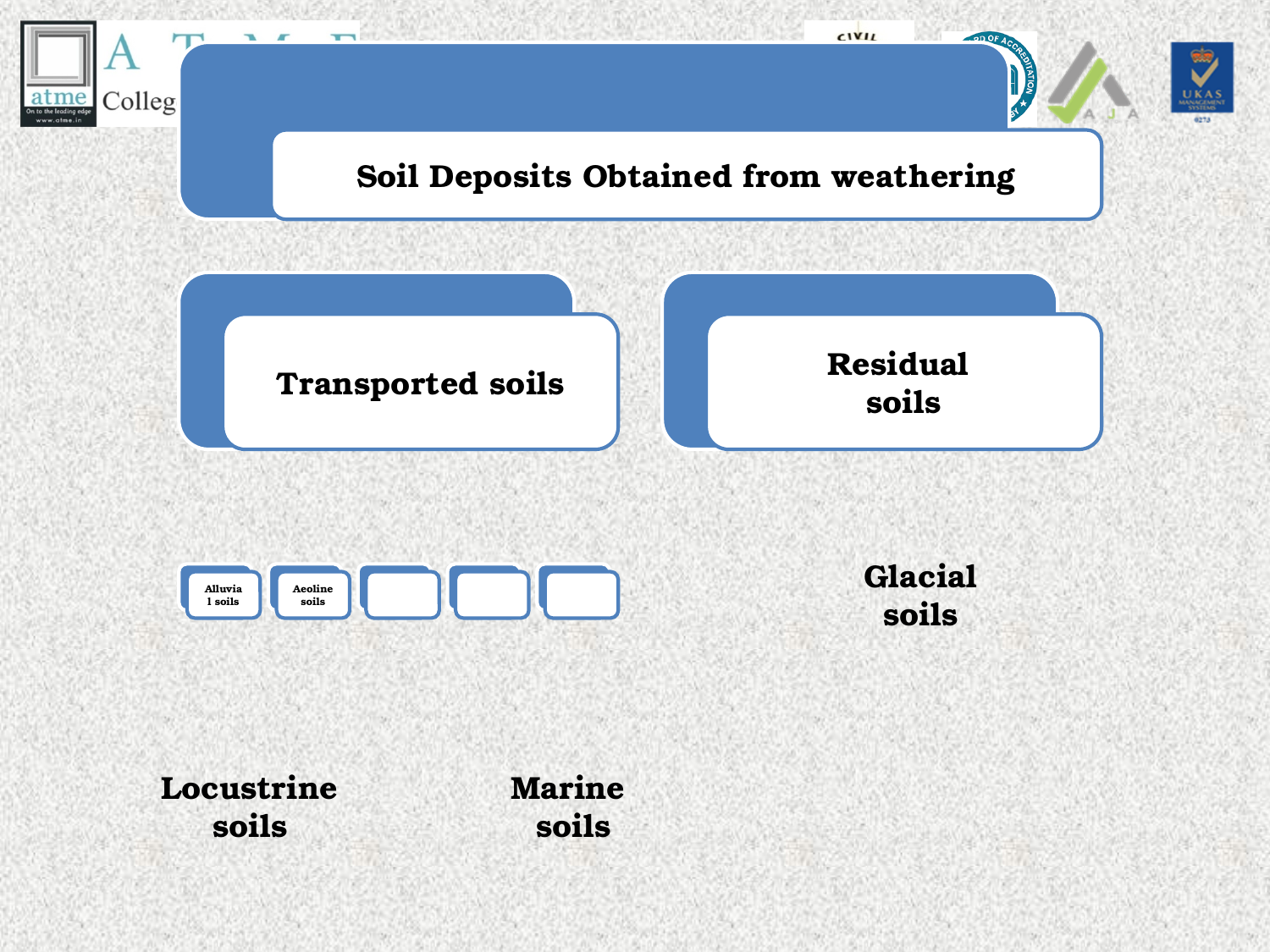

Soil Deposits Obtained from weathering
Transported soils
Alluvial soils
Aeoline soils
Residual
soils
Glacial
soils
Locustrine
soils
Marine
soils